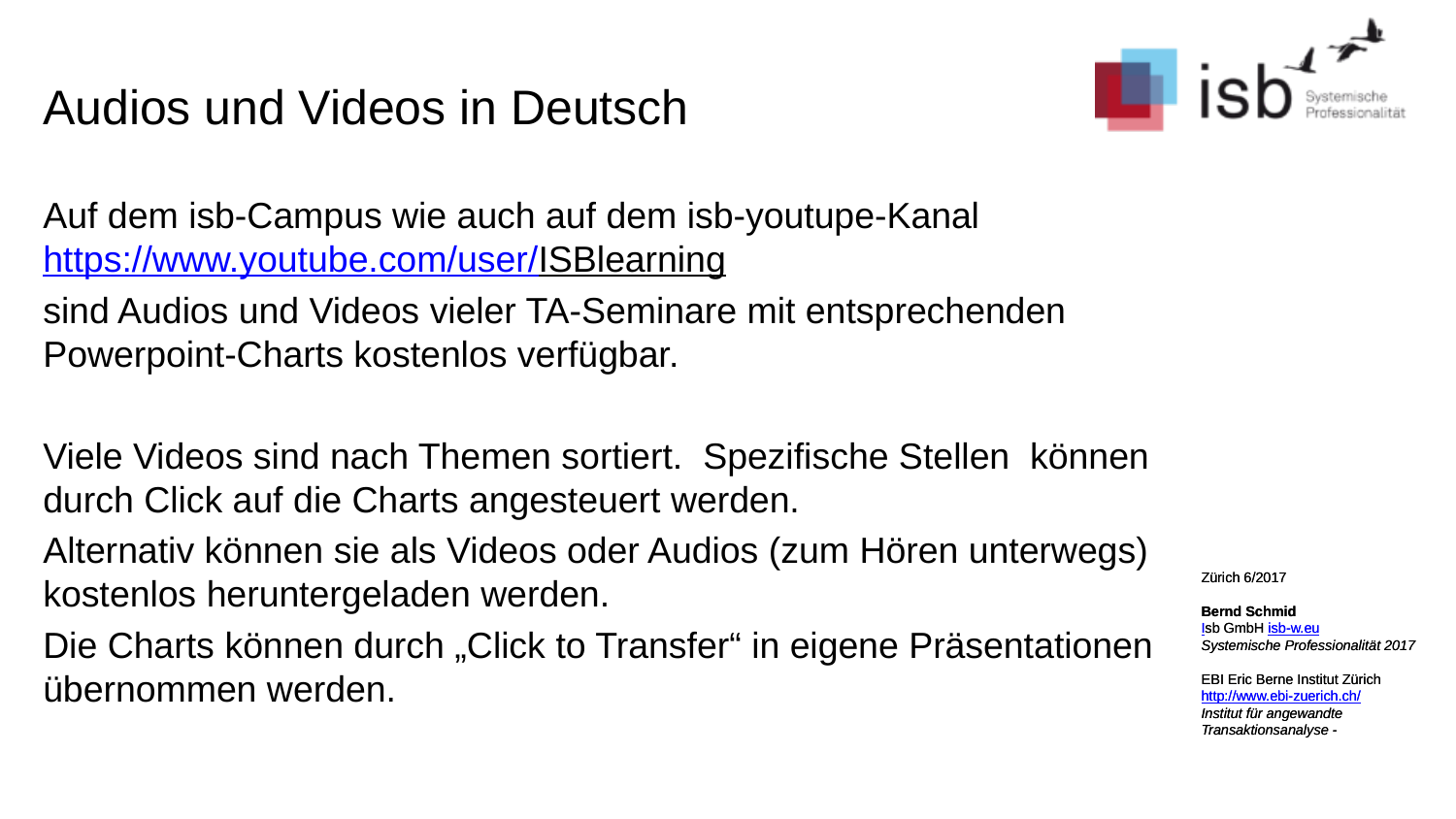

Audios und Videos in Deutsch

Auf dem isb-Campus wie auch auf dem isb-youtupe-Kanal https://www.youtube.com/user/ISBlearning
sind Audios und Videos vieler TA-Seminare mit entsprechenden Powerpoint-Charts kostenlos verfügbar.

Viele Videos sind nach Themen sortiert.  Spezifische Stellen  können durch Click auf die Charts angesteuert werden.
Alternativ können sie als Videos oder Audios (zum Hören unterwegs) kostenlos heruntergeladen werden.
Die Charts können durch „Click to Transfer“ in eigene Präsentationen übernommen werden.

Zürich 6/2017
Bernd Schmid
Isb GmbH isb-w.eu
Systemische Professionalität 2017

EBI Eric Berne Institut Zürich
http://www.ebi-zuerich.ch/
Institut für angewandte Transaktionsanalyse -